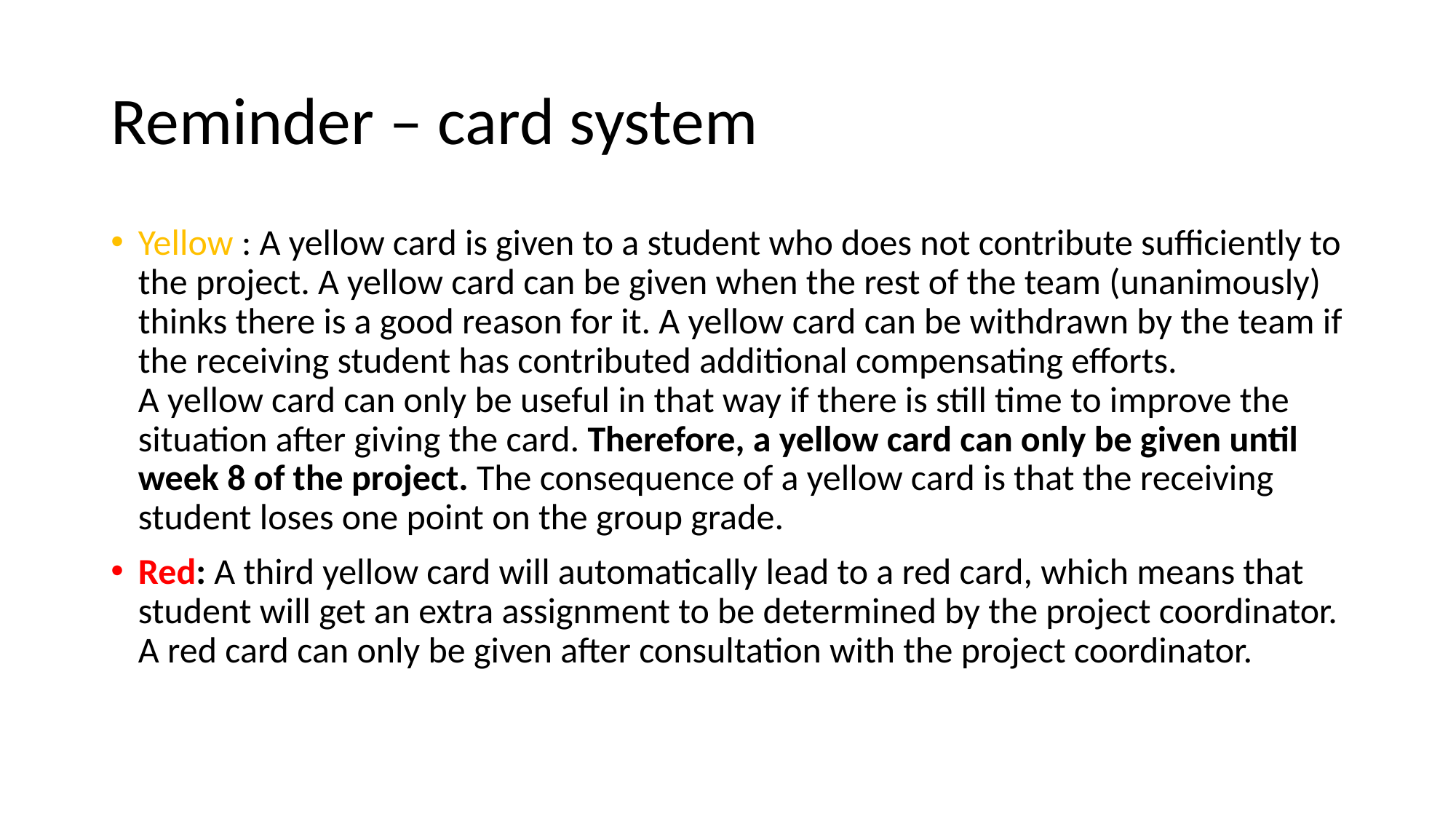

# Reminder – card system
Yellow : A yellow card is given to a student who does not contribute sufficiently to the project. A yellow card can be given when the rest of the team (unanimously) thinks there is a good reason for it. A yellow card can be withdrawn by the team if the receiving student has contributed additional compensating efforts. 
A yellow card can only be useful in that way if there is still time to improve the situation after giving the card. Therefore, a yellow card can only be given until week 8 of the project. The consequence of a yellow card is that the receiving student loses one point on the group grade.
Red: A third yellow card will automatically lead to a red card, which means that student will get an extra assignment to be determined by the project coordinator. A red card can only be given after consultation with the project coordinator.